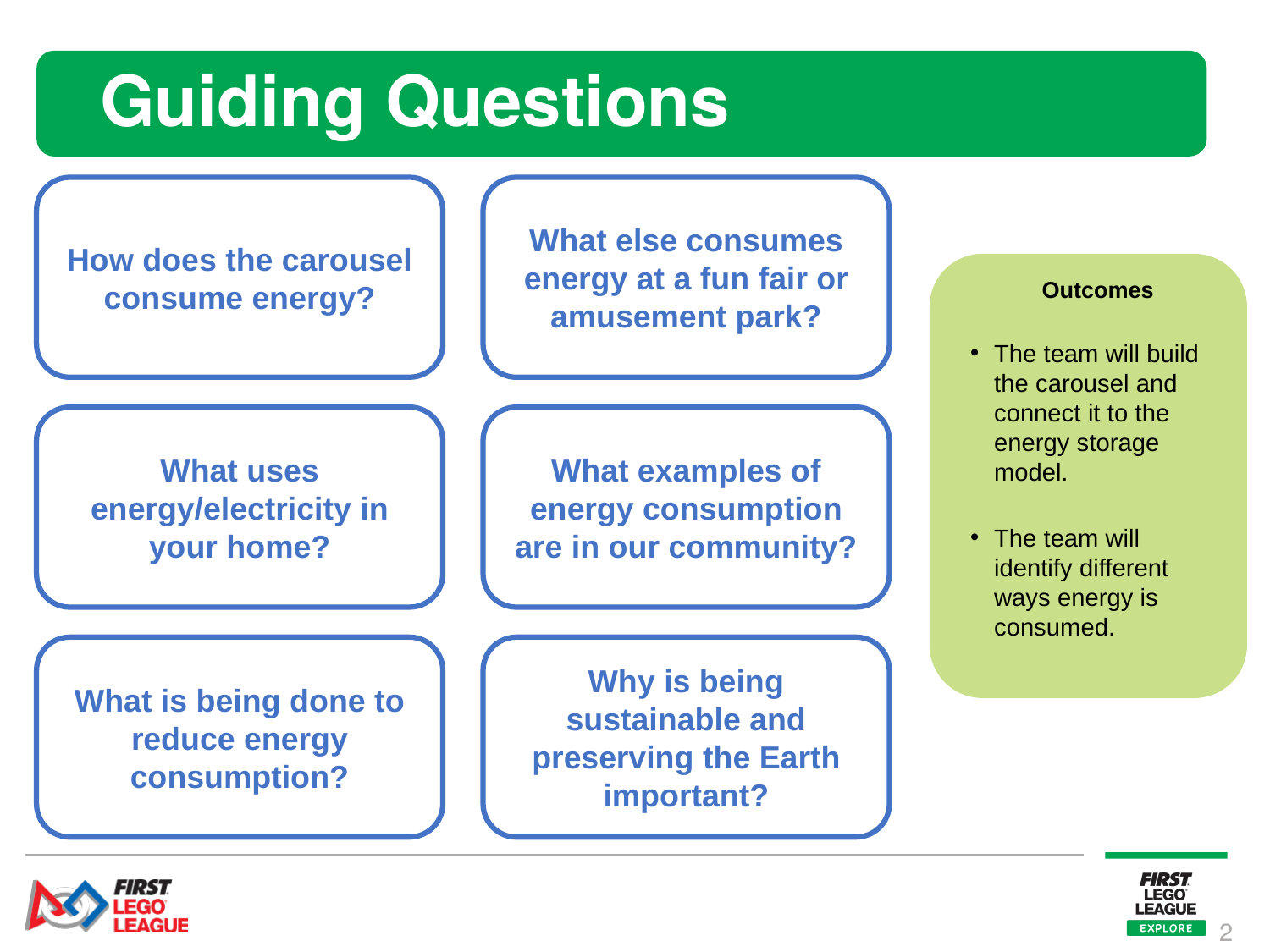

# Guiding Questions
How does the carousel consume energy?
What else consumes energy at a fun fair or amusement park?
Outcomes

The team will build the carousel and connect it to the energy storage model.

The team will identify different ways energy is consumed.
What uses energy/electricity in your home?
What examples of energy consumption are in our community?
What is being done to reduce energy consumption?
Why is being sustainable and preserving the Earth important?
2